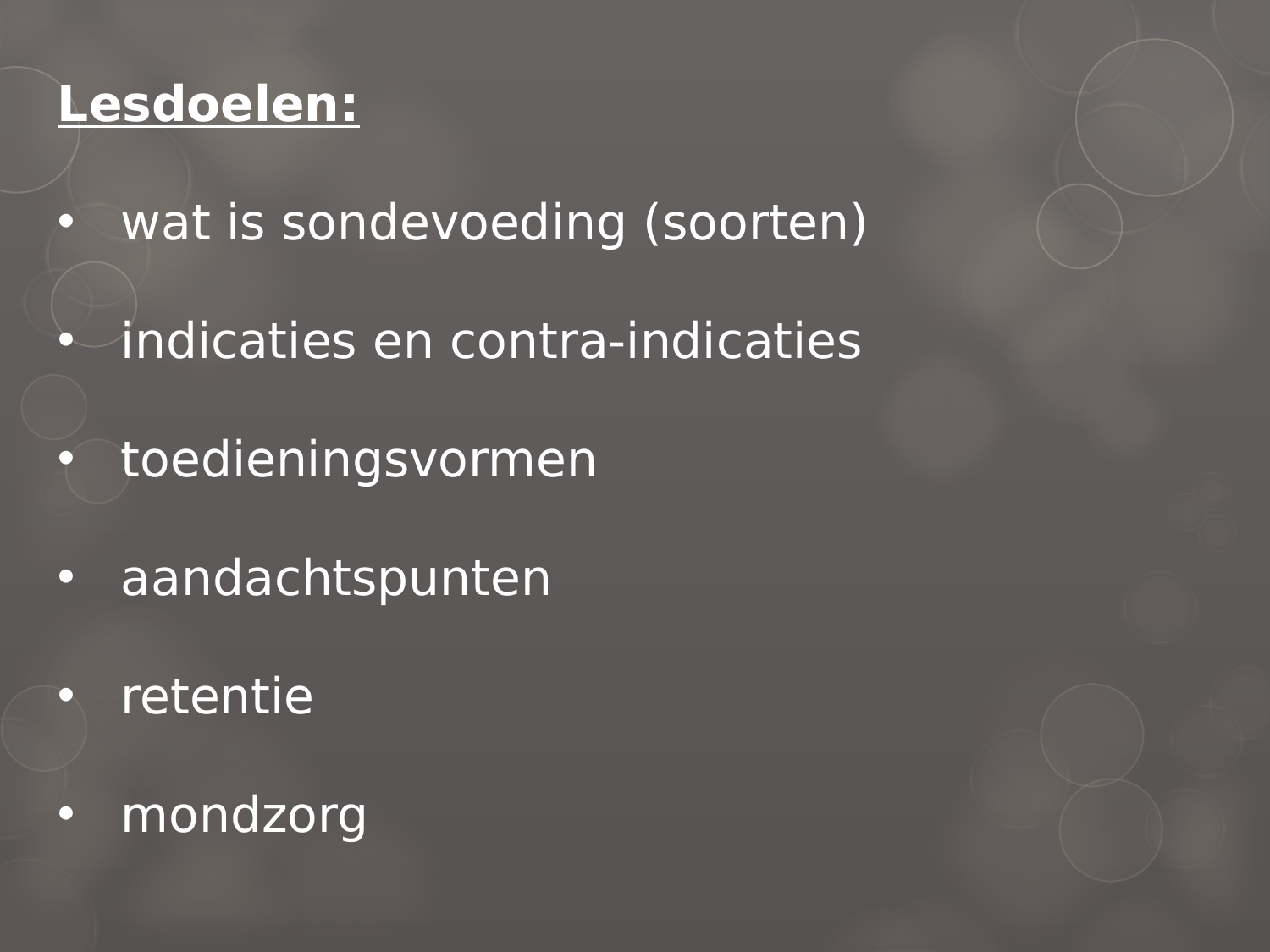

Lesdoelen:

wat is sondevoeding (soorten)

indicaties en contra-indicaties

toedieningsvormen

aandachtspunten

retentie

mondzorg